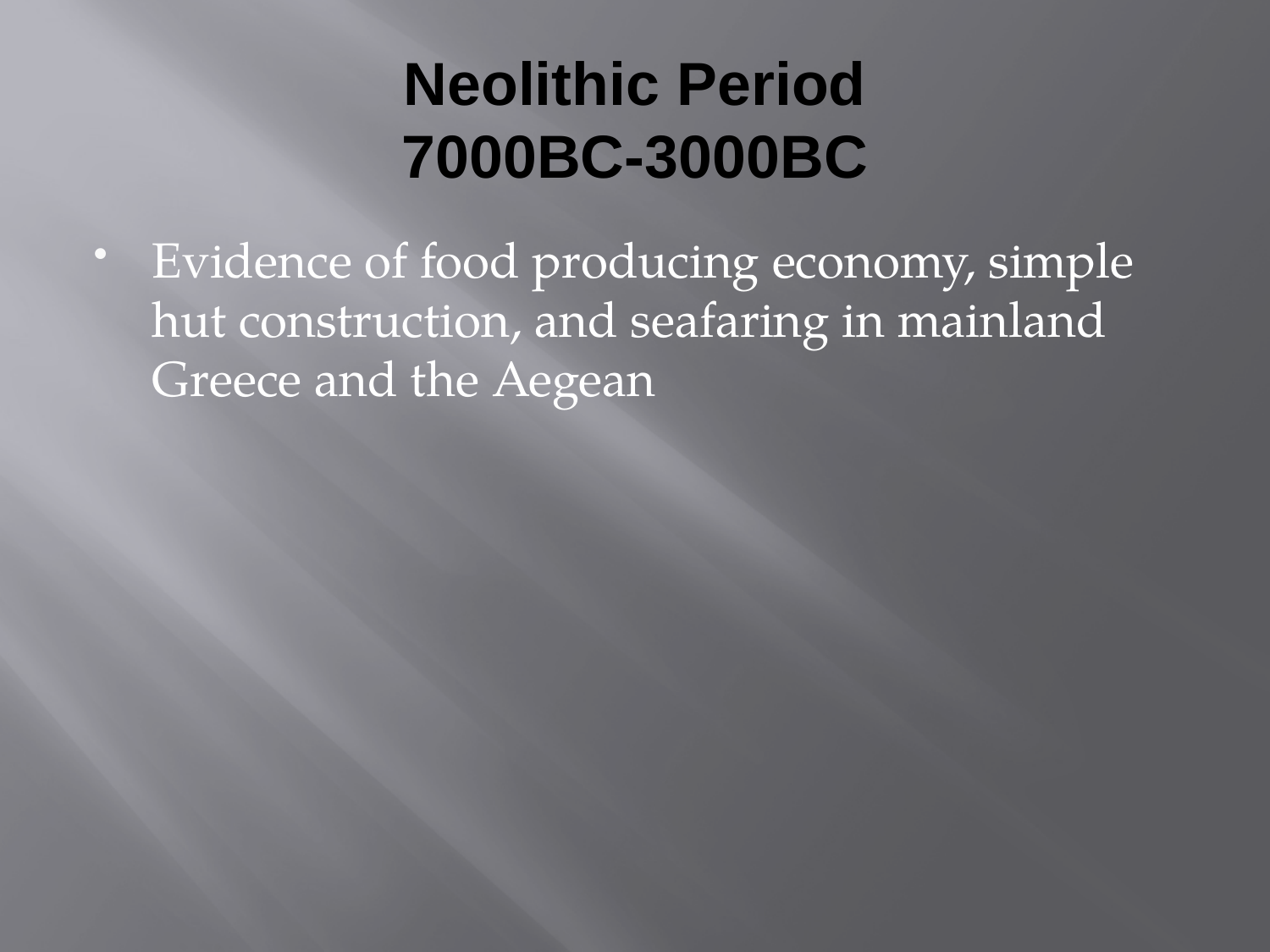

# Neolithic Period 7000BC-3000BC
Evidence of food producing economy, simple hut construction, and seafaring in mainland Greece and the Aegean